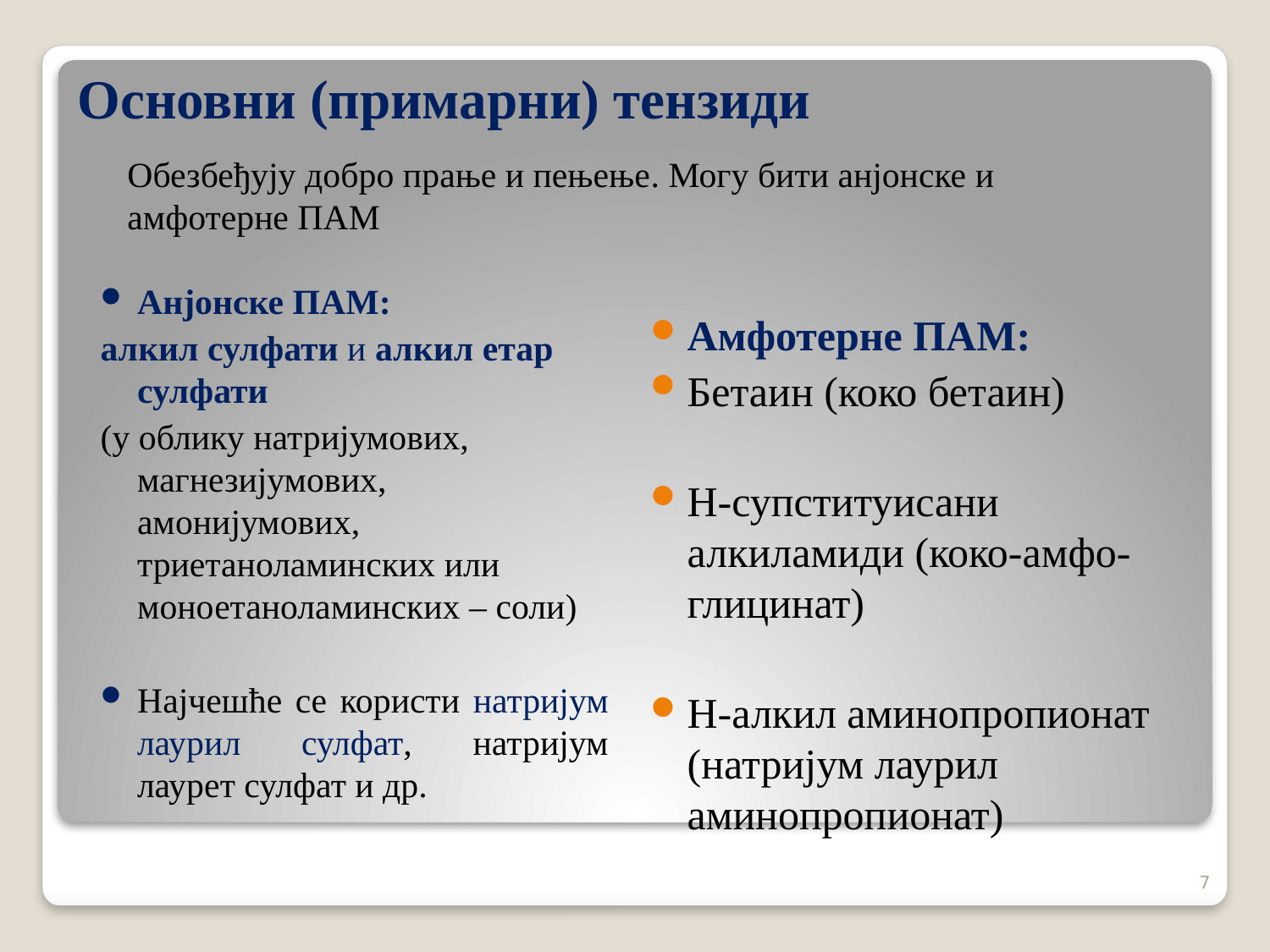

# Основни (примарни) тензиди
Обезбеђују добро прање и пењење. Могу бити анјонске и амфотерне ПАМ
Анјонске ПАМ:
алкил сулфати и алкил етар сулфати
(у облику натријумових, магнезијумових, амонијумових, триетаноламинских или моноетаноламинских – соли)

Најчешће се користи натријум лаурил сулфат, натријум лаурет сулфат и др.

Амфотерне ПАМ:
Бетаин (коко бетаин)

Н-супституисани алкиламиди (коко-амфо-глицинат)

Н-алкил аминопропионат (натријум лаурил аминопропионат)
7